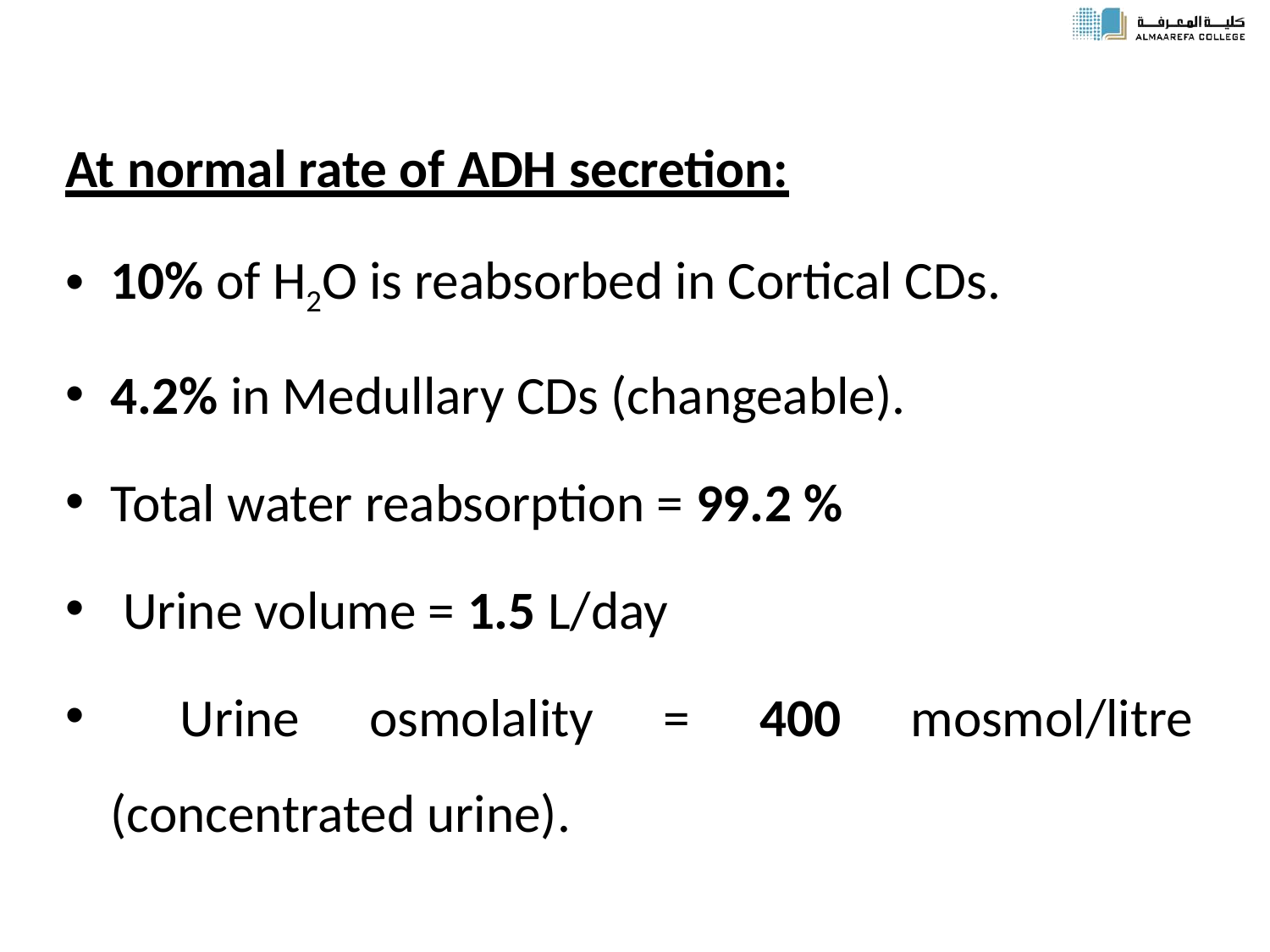

At normal rate of ADH secretion:
10% of H2O is reabsorbed in Cortical CDs.
4.2% in Medullary CDs (changeable).
Total water reabsorption = 99.2 %
 Urine volume = 1.5 L/day
 Urine osmolality = 400 mosmol/litre (concentrated urine).